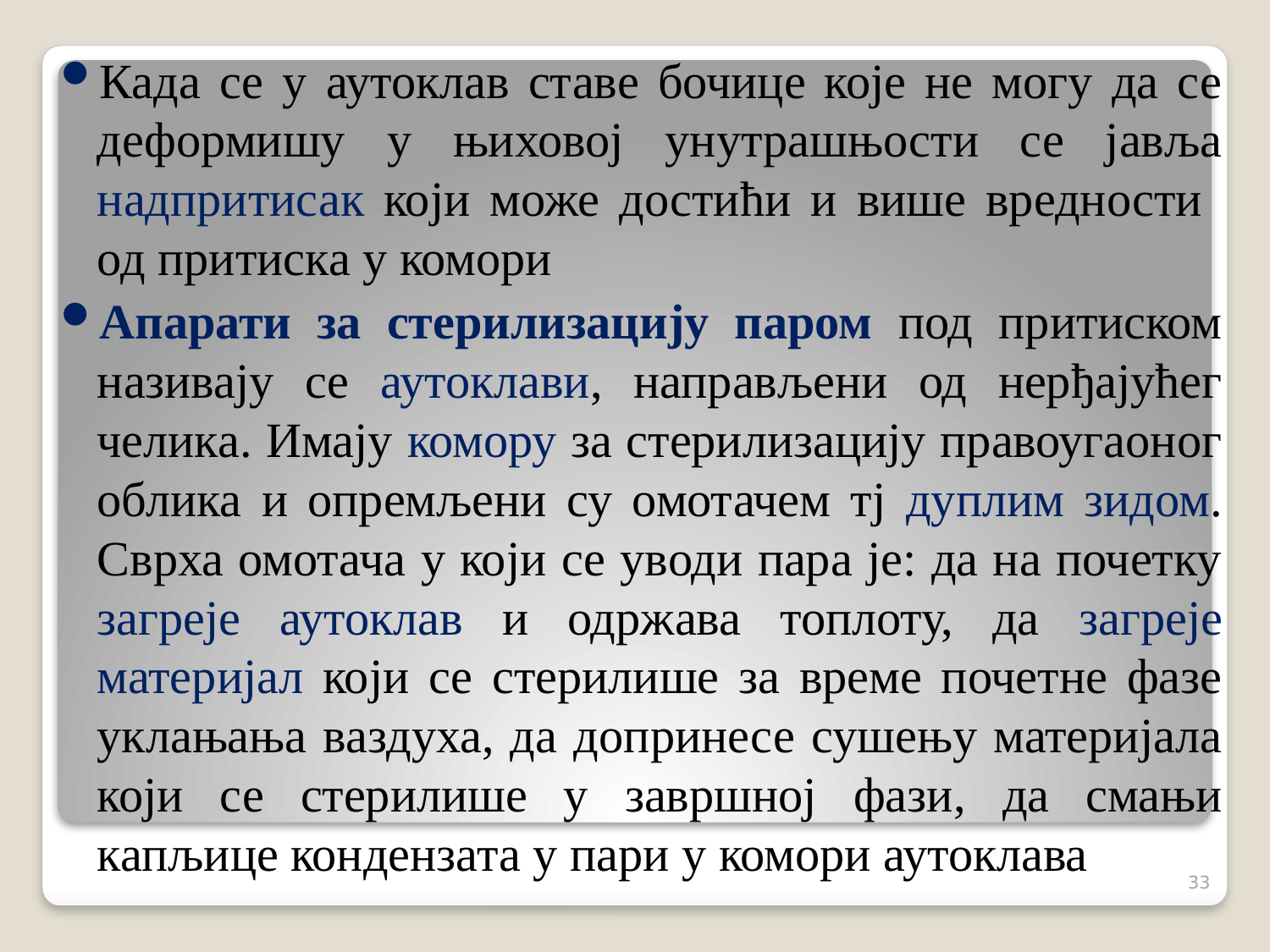

Када се у аутоклав ставе бочице које не могу да се деформишу у њиховој унутрашњости се јавља надпритисак који може достићи и више вредности  од притиска у комори
Апарати за стерилизацију паром под притиском називају се аутоклави, направљени од нерђајућег челика. Имају комору за стерилизацију правоугаоног облика и опремљени су омотачем тј дуплим зидом. Сврха омотача у који се уводи пара је: да на почетку загреје аутоклав и одржава топлоту, да загреје материјал који се стерилише за време почетне фазе уклањања ваздуха, да допринесе сушењу материјала који се стерилише у завршној фази, да смањи капљице кондензата у пари у комори аутоклава

33